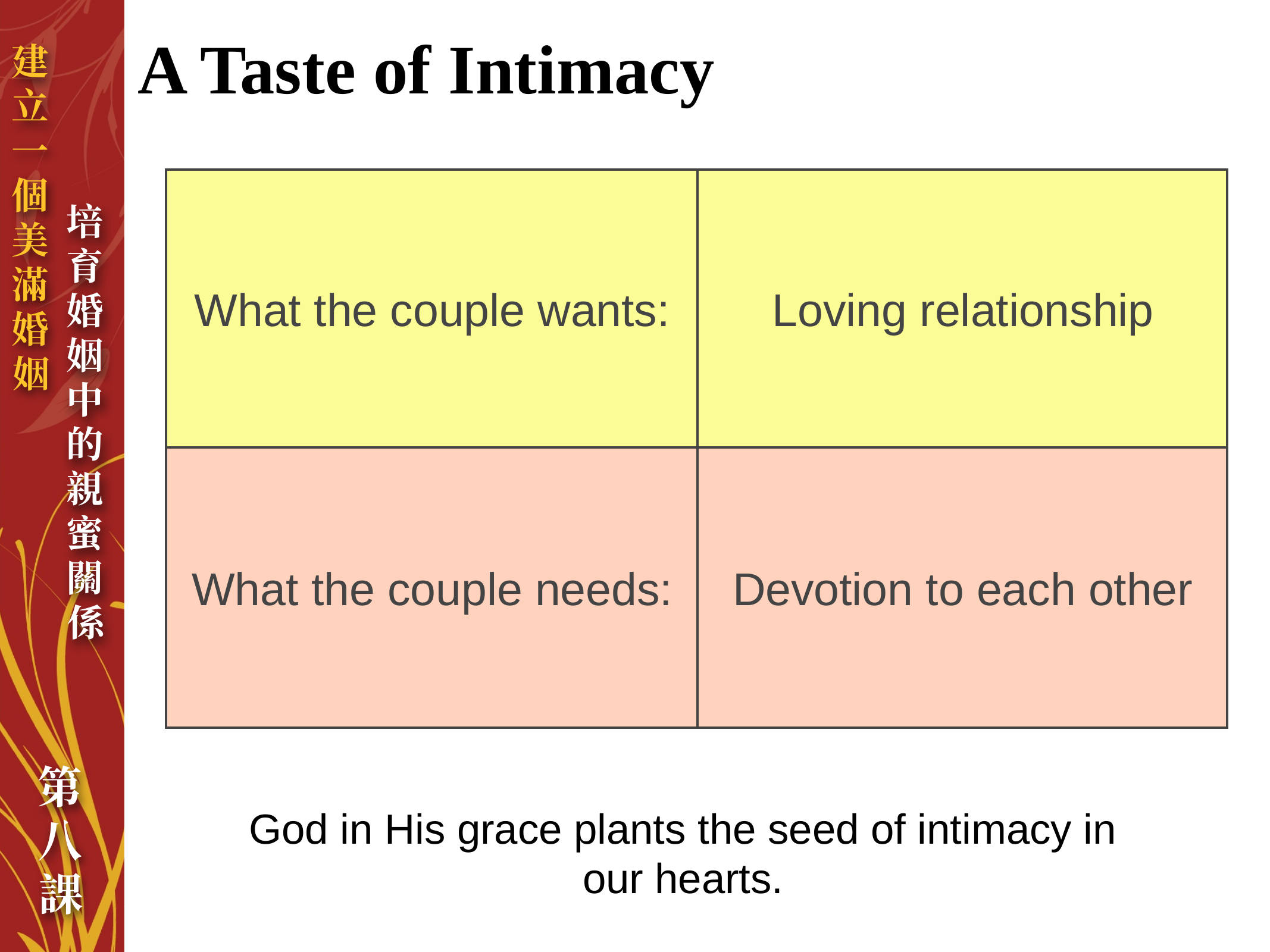

# A Taste of Intimacy
| What the couple wants: | Loving relationship |
| --- | --- |
| What the couple needs: | Devotion to each other |

God in His grace plants the seed of intimacy in our hearts.